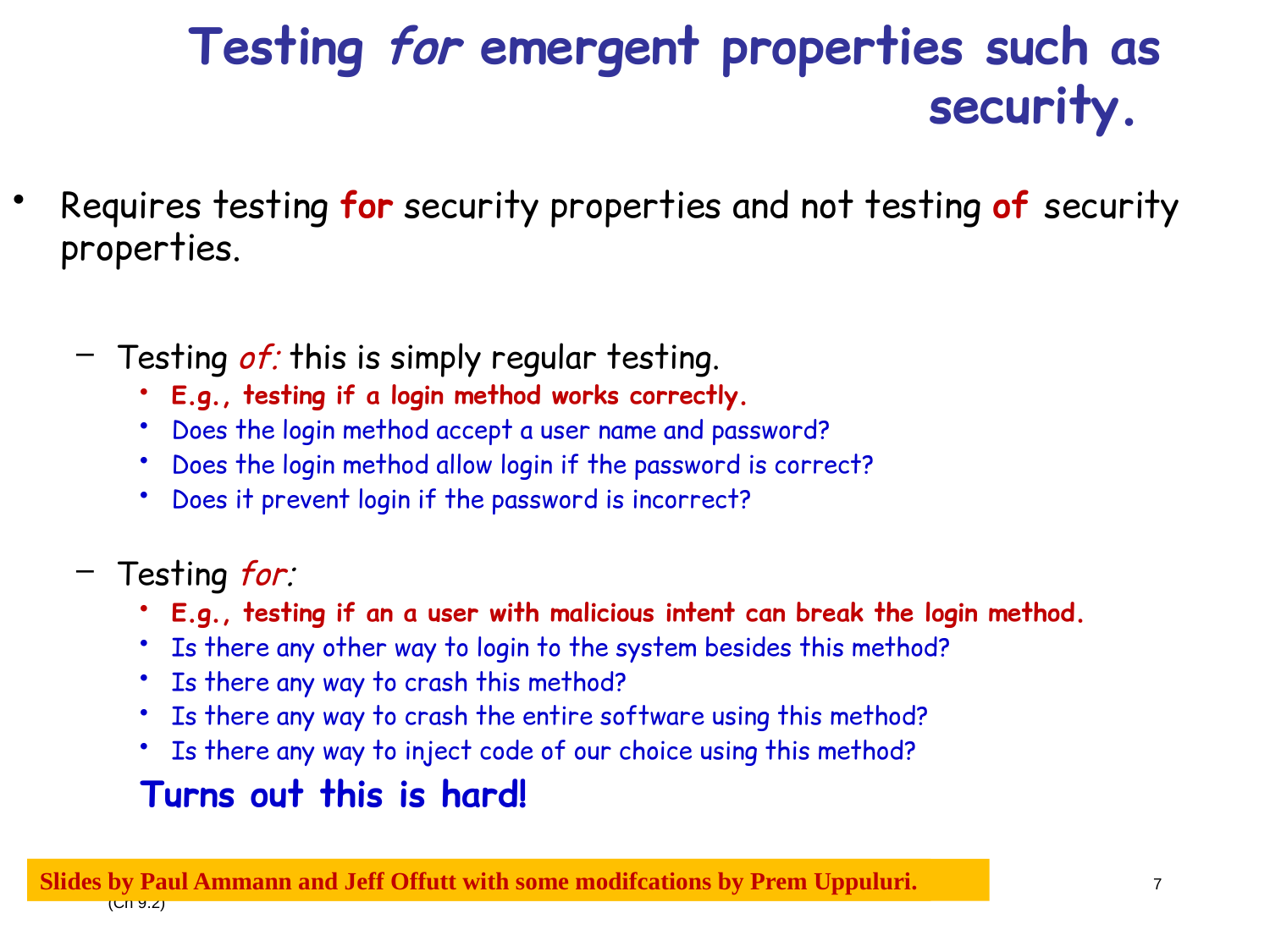

# Testing for emergent properties such as security.
Requires testing for security properties and not testing of security properties.

Testing of: this is simply regular testing.
E.g., testing if a login method works correctly.
Does the login method accept a user name and password?
Does the login method allow login if the password is correct?
Does it prevent login if the password is incorrect?

Testing for:
E.g., testing if an a user with malicious intent can break the login method.
Is there any other way to login to the system besides this method?
Is there any way to crash this method?
Is there any way to crash the entire software using this method?
Is there any way to inject code of our choice using this method?
Turns out this is hard!

Slides by Paul Ammann and Jeff Offutt with some modifcations by Prem Uppuluri.
Introduction to Software Testing  (Ch 9.2)
© Ammann & Offutt
7